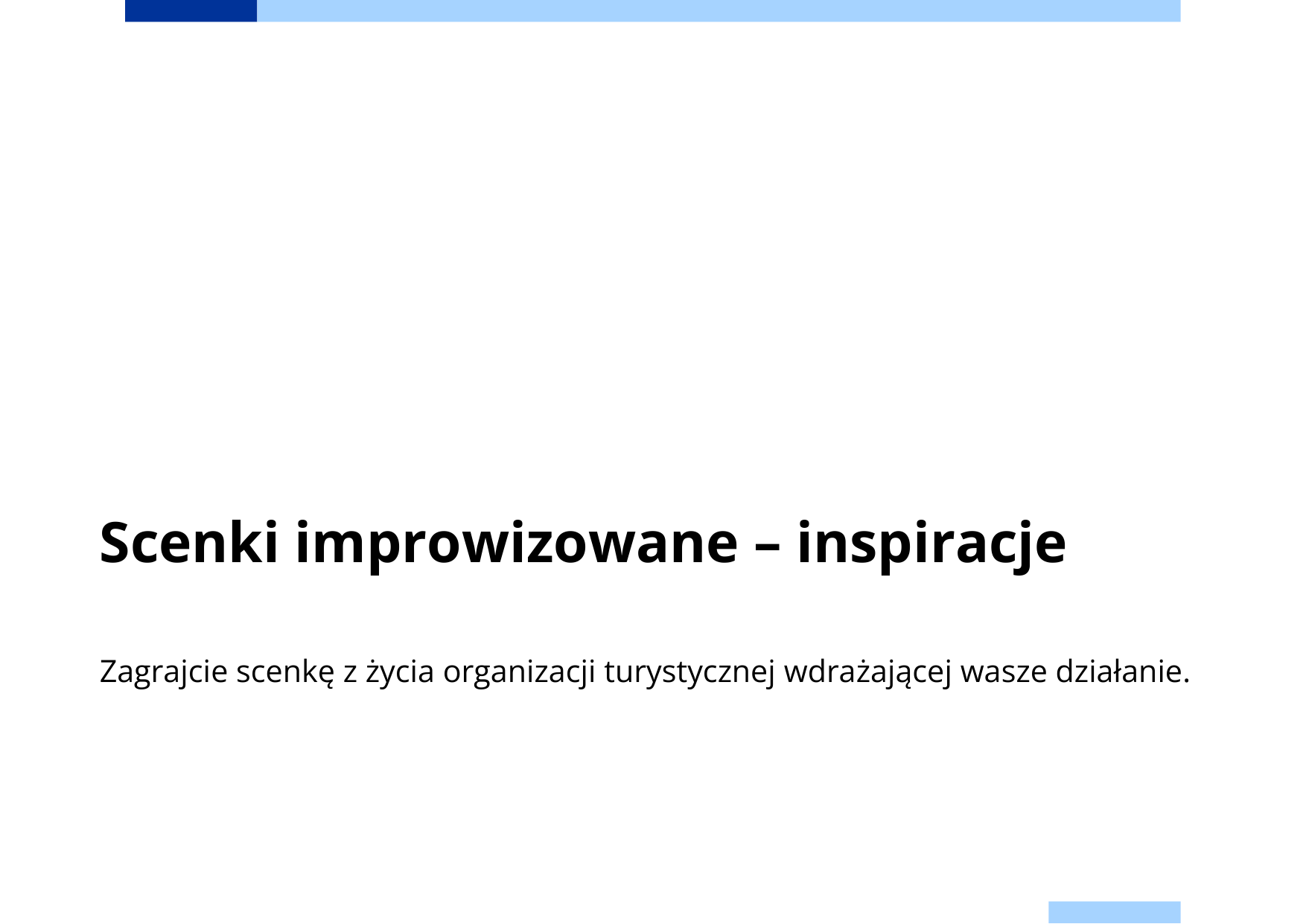

# Scenki improwizowane – inspiracje
Zagrajcie scenkę z życia organizacji turystycznej wdrażającej wasze działanie.